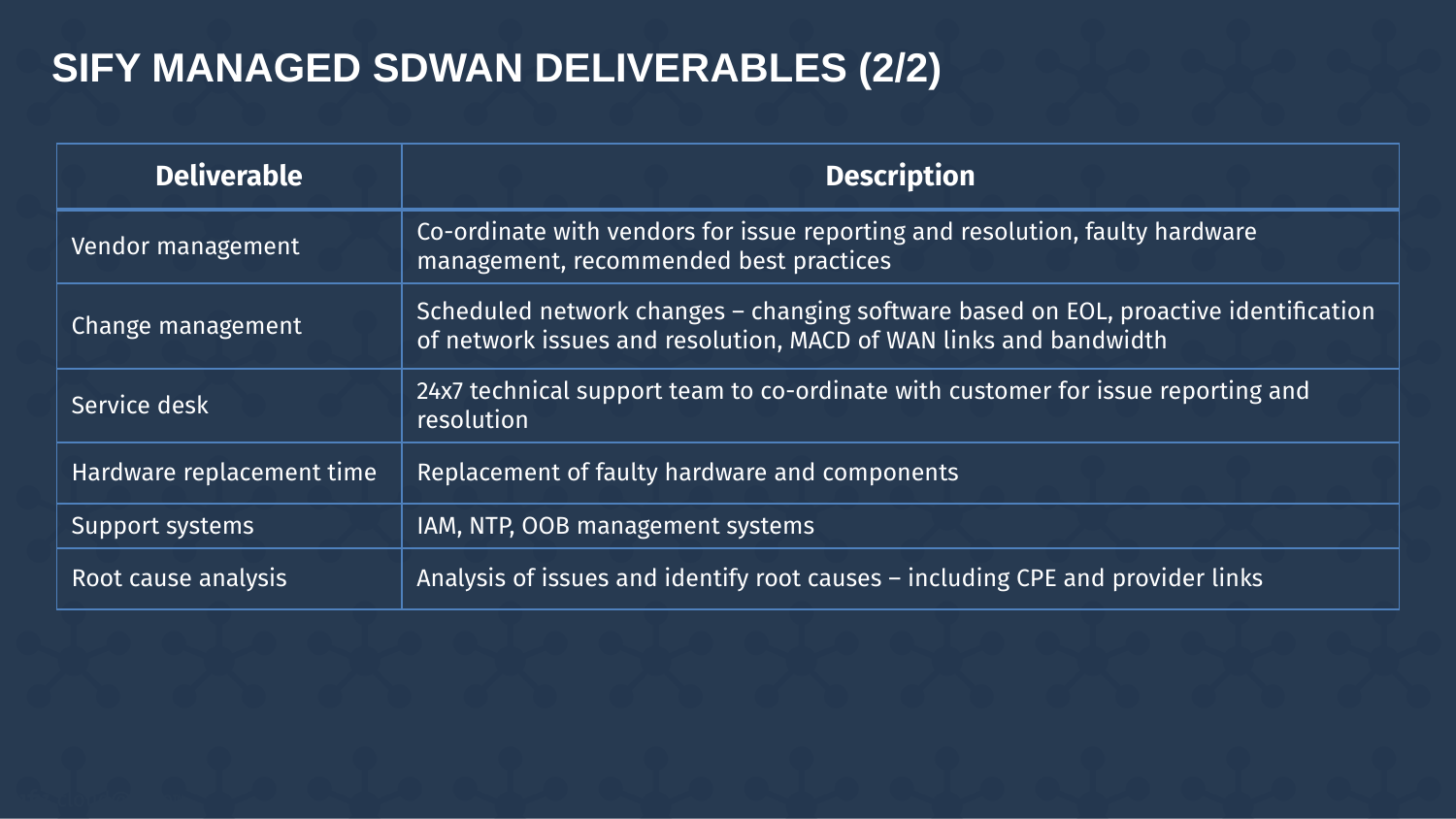

# SIFY MANAGED SDWAN DELIVERABLES (2/2)
| Deliverable | Description |
| --- | --- |
| Vendor management | Co-ordinate with vendors for issue reporting and resolution, faulty hardware management, recommended best practices |
| Change management | Scheduled network changes – changing software based on EOL, proactive identification of network issues and resolution, MACD of WAN links and bandwidth |
| Service desk | 24x7 technical support team to co-ordinate with customer for issue reporting and resolution |
| Hardware replacement time | Replacement of faulty hardware and components |
| Support systems | IAM, NTP, OOB management systems |
| Root cause analysis | Analysis of issues and identify root causes – including CPE and provider links |